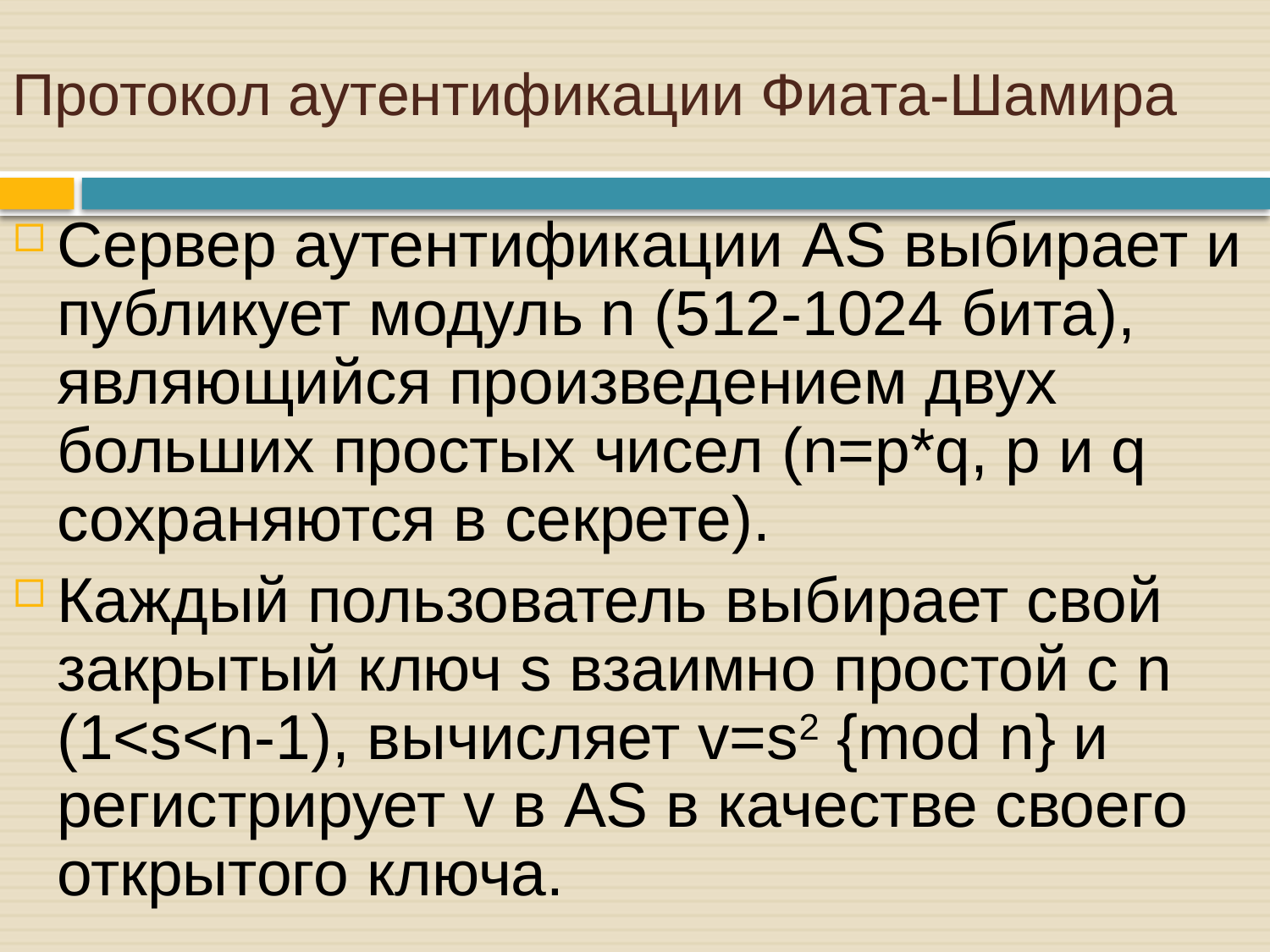

# Протокол аутентификации Фиата-Шамира
Сервер аутентификации AS выбирает и публикует модуль n (512-1024 бита), являющийся произведением двух больших простых чисел (n=p*q, p и q сохраняются в секрете).
Каждый пользователь выбирает свой закрытый ключ s взаимно простой с n  (1<s<n-1), вычисляет v=s2 {mod n} и регистрирует v в AS в качестве своего открытого ключа.